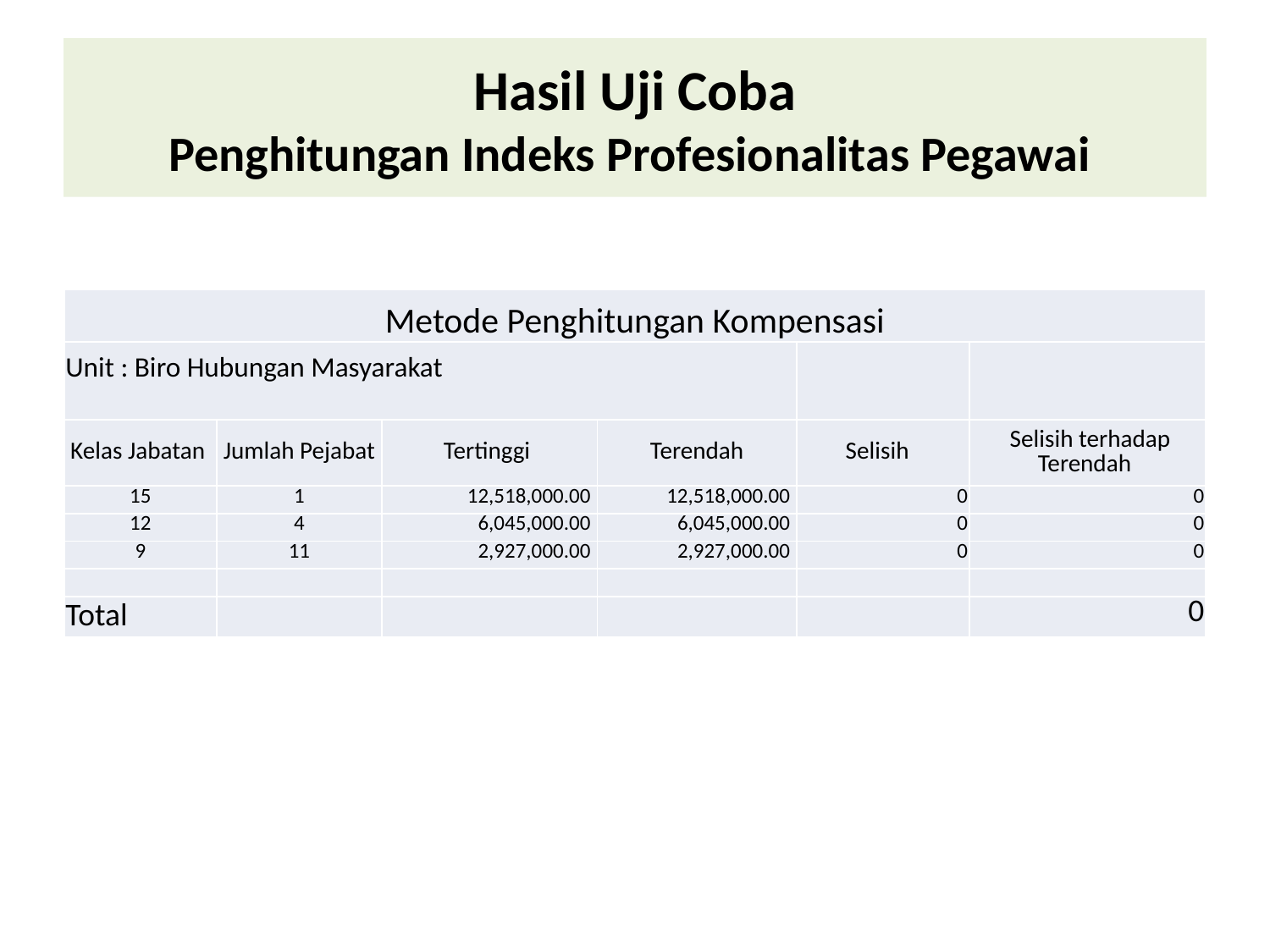

# Hasil Uji Coba Penghitungan Indeks Profesionalitas Pegawai
| Metode Penghitungan Kompensasi |  |  |  |  |  |
| --- | --- | --- | --- | --- | --- |
| Unit : Biro Hubungan Masyarakat |  |  |  |  |  |
| Kelas Jabatan | Jumlah Pejabat | Tertinggi | Terendah | Selisih | Selisih terhadap Terendah |
| 15 | 1 | 12,518,000.00 | 12,518,000.00 | 0 | 0 |
| 12 | 4 | 6,045,000.00 | 6,045,000.00 | 0 | 0 |
| 9 | 11 | 2,927,000.00 | 2,927,000.00 | 0 | 0 |
|  |  |  |  |  |  |
| Total |  |  |  |  | 0 |